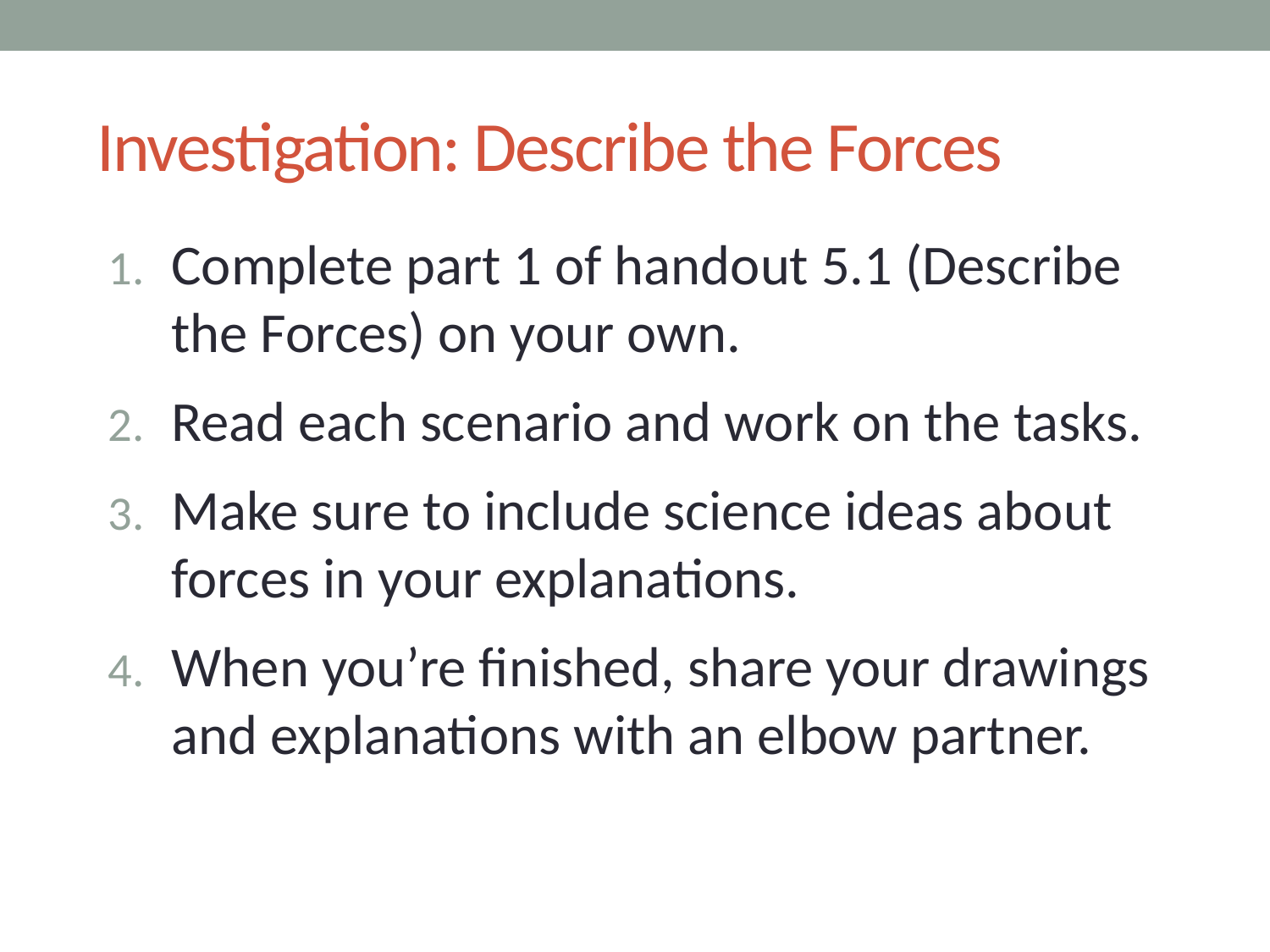

# Investigation: Describe the Forces
Complete part 1 of handout 5.1 (Describe the Forces) on your own.
Read each scenario and work on the tasks.
Make sure to include science ideas about forces in your explanations.
When you’re finished, share your drawings and explanations with an elbow partner.